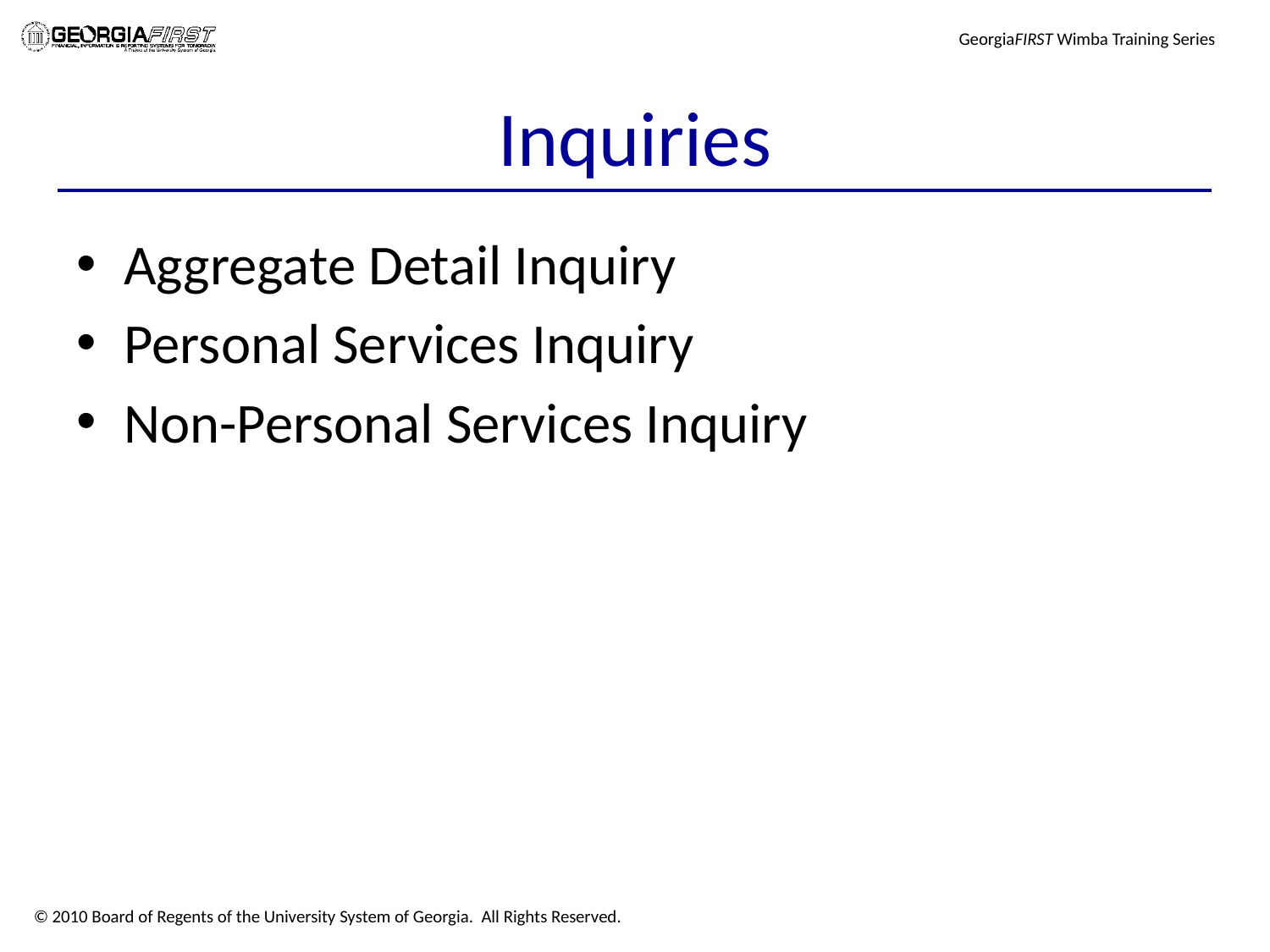

# Inquiries
Aggregate Detail Inquiry
Personal Services Inquiry
Non-Personal Services Inquiry